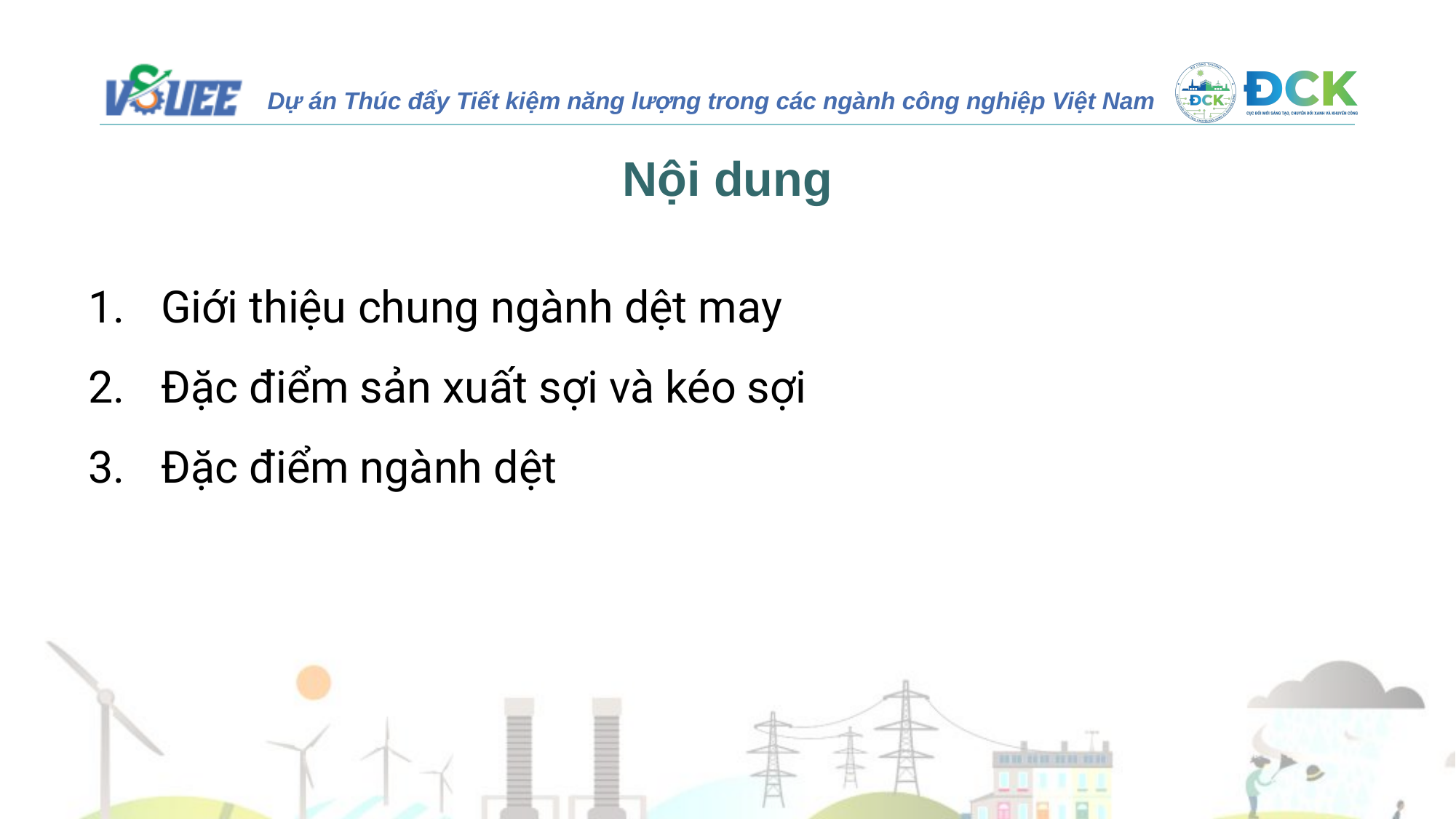

Nội dung
Giới thiệu chung ngành dệt may
Đặc điểm sản xuất sợi và kéo sợi
Đặc điểm ngành dệt